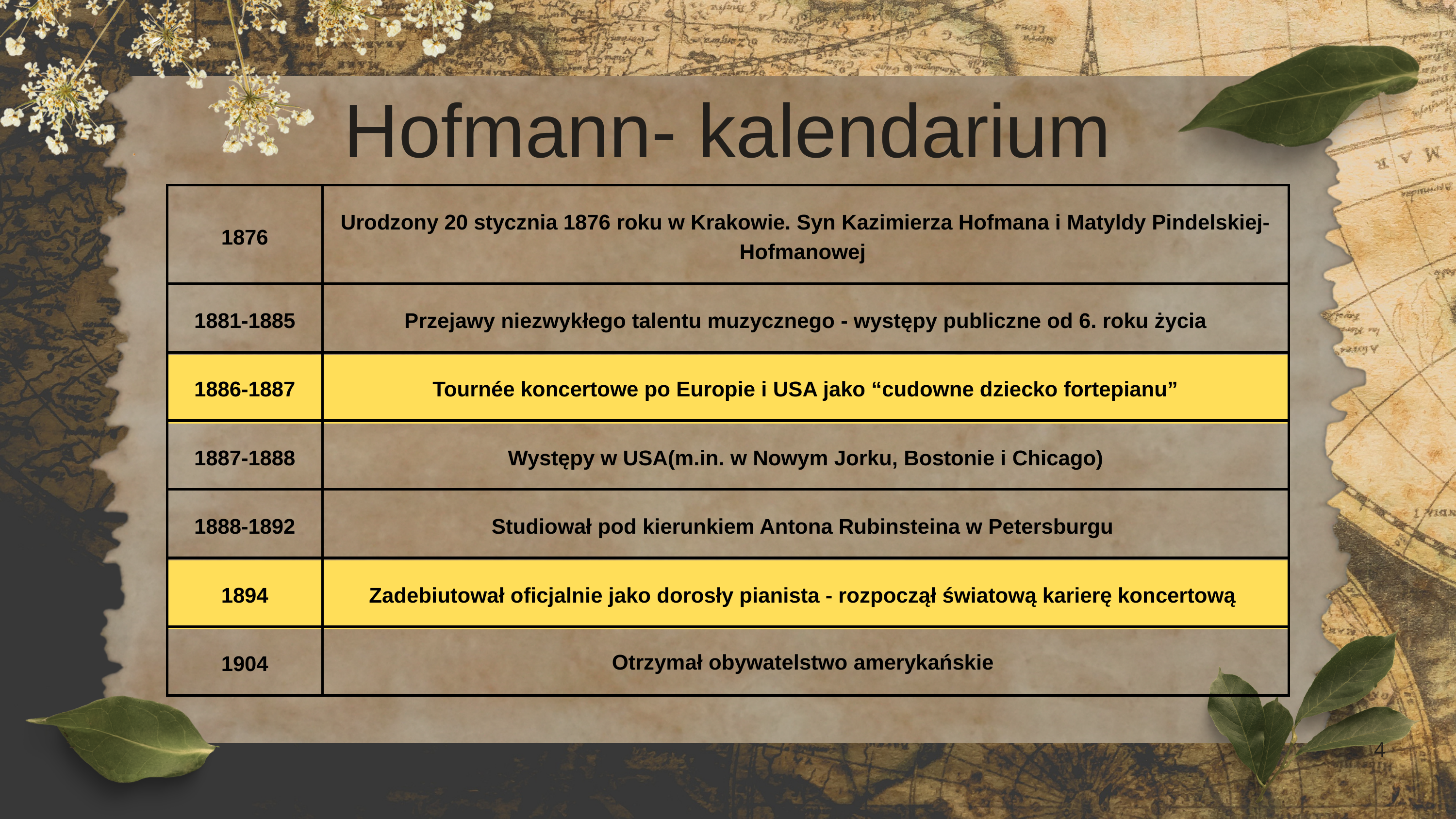

Hofmann- kalendarium
| 1876 | Urodzony 20 stycznia 1876 roku w Krakowie. Syn Kazimierza Hofmana i Matyldy Pindelskiej-Hofmanowej |
| --- | --- |
| 1881-1885 | Przejawy niezwykłego talentu muzycznego - występy publiczne od 6. roku życia |
| 1886-1887 | Tournée koncertowe po Europie i USA jako “cudowne dziecko fortepianu” |
| 1887-1888 | Występy w USA(m.in. w Nowym Jorku, Bostonie i Chicago) |
| 1888-1892 | Studiował pod kierunkiem Antona Rubinsteina w Petersburgu |
| 1894 | Zadebiutował oficjalnie jako dorosły pianista - rozpoczął światową karierę koncertową |
| 1904 | Otrzymał obywatelstwo amerykańskie |

4